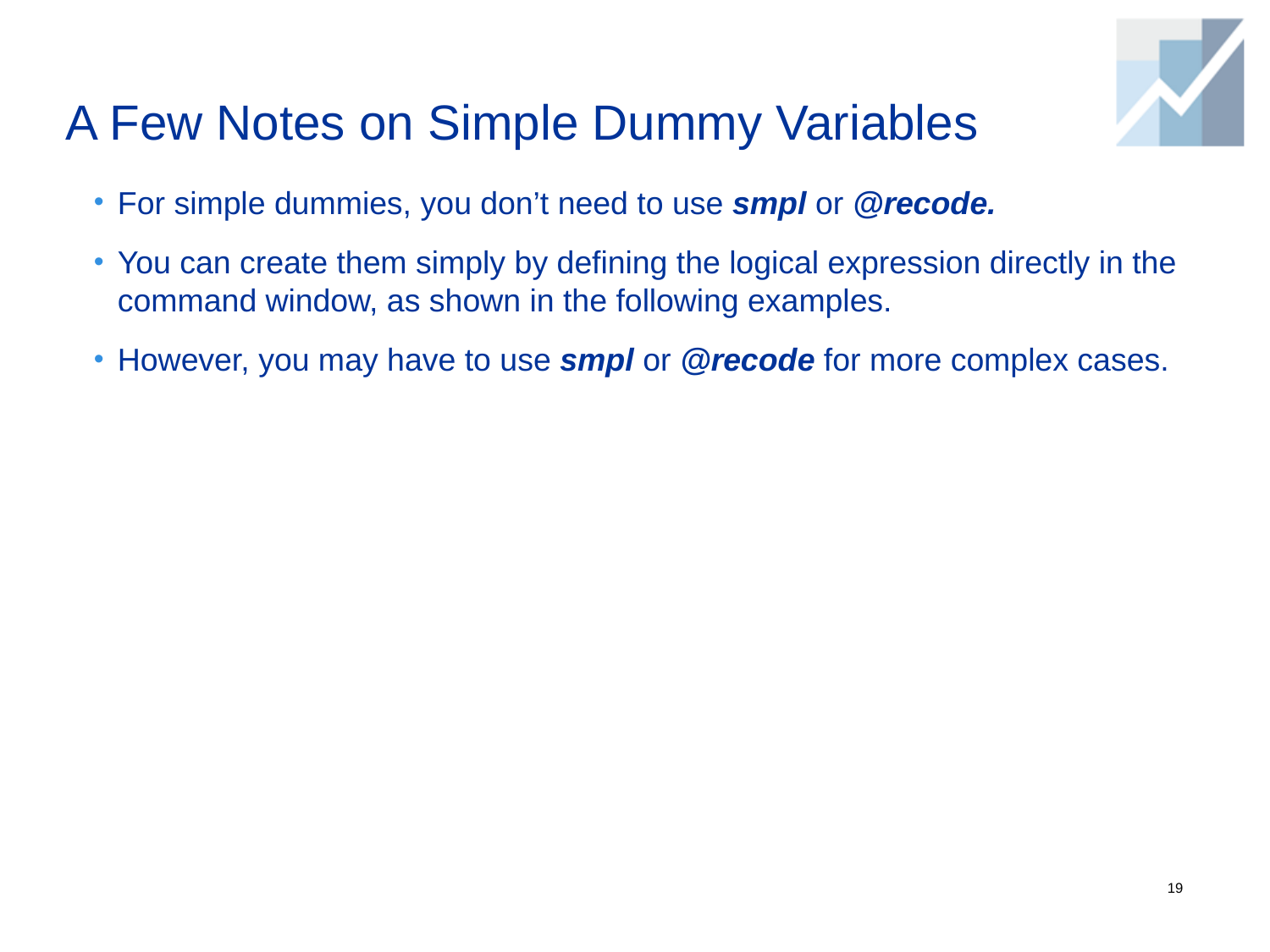

# A Few Notes on Simple Dummy Variables
For simple dummies, you don’t need to use smpl or @recode.
You can create them simply by defining the logical expression directly in the command window, as shown in the following examples.
However, you may have to use smpl or @recode for more complex cases.

19